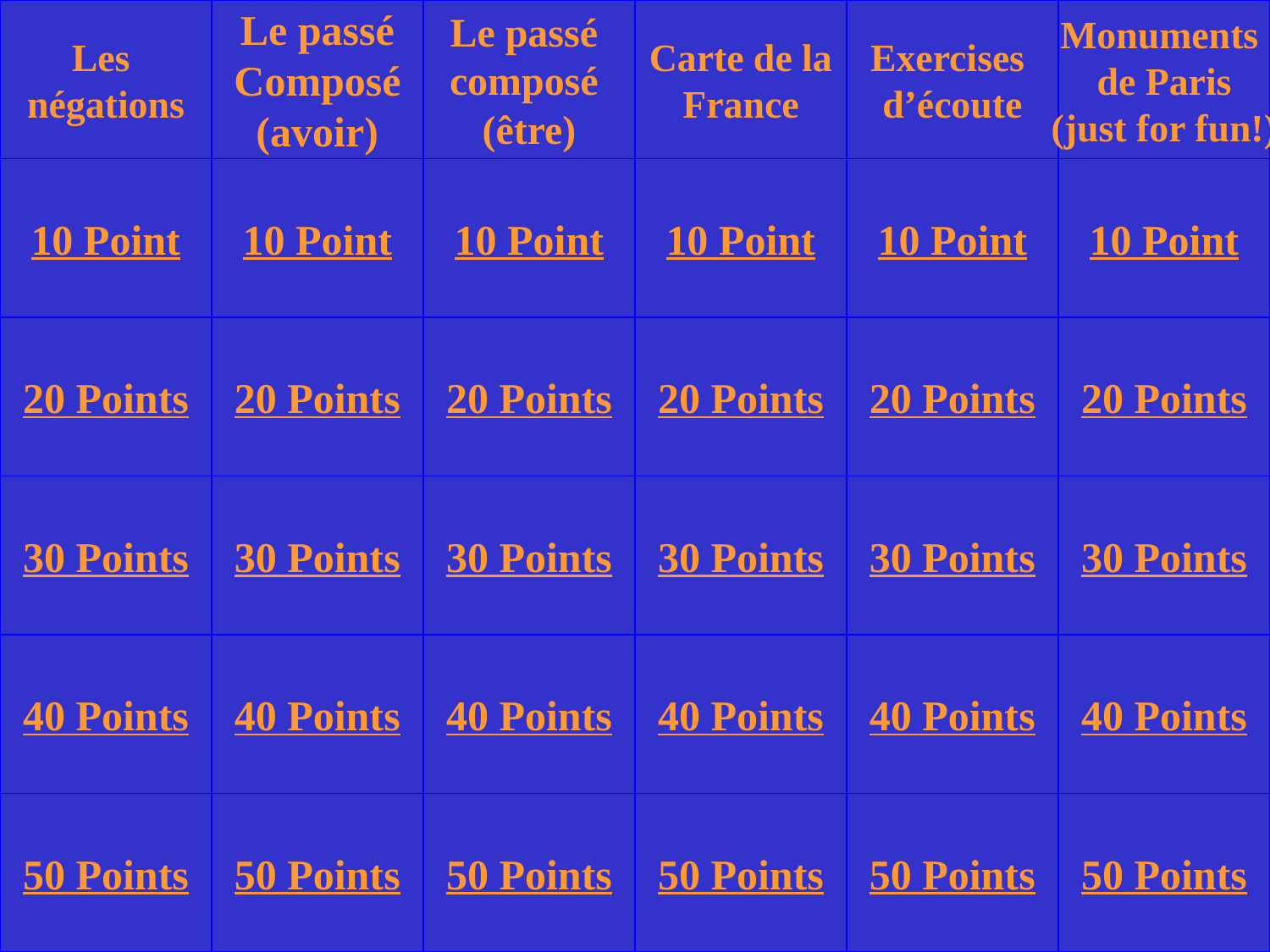

Les
négations
Le passé
Composé
(avoir)
Le passé
composé
(être)
Carte de la
France
Exercises
d’écoute
Monuments
de Paris
(just for fun!)
10 Point
10 Point
10 Point
10 Point
10 Point
10 Point
20 Points
20 Points
20 Points
20 Points
20 Points
20 Points
30 Points
30 Points
30 Points
30 Points
30 Points
30 Points
40 Points
40 Points
40 Points
40 Points
40 Points
40 Points
50 Points
50 Points
50 Points
50 Points
50 Points
50 Points